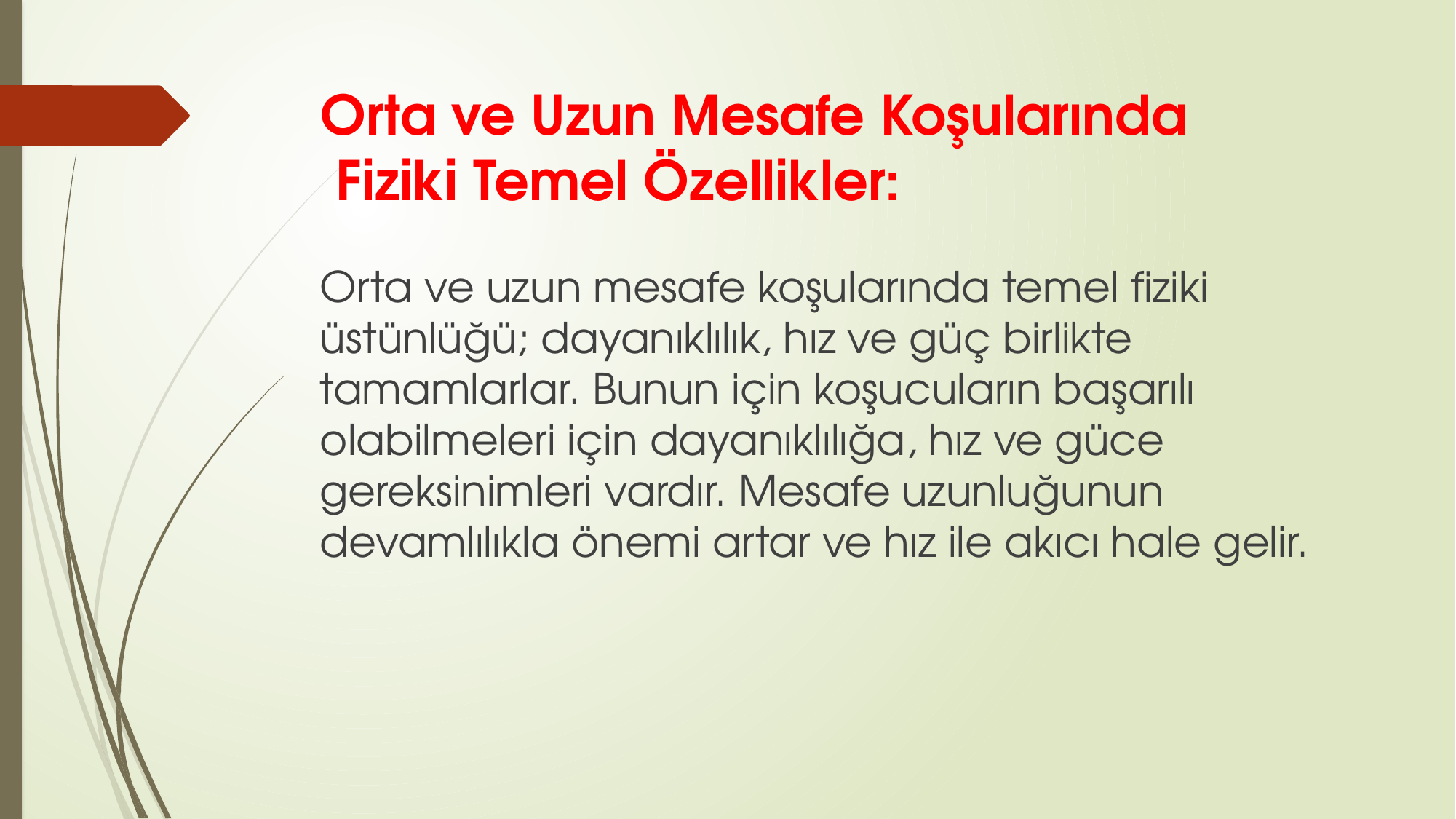

# Orta ve Uzun Mesafe Koşularında Fiziki Temel Özellikler:
Orta ve uzun mesafe koşularında temel fiziki üstünlüğü; dayanıklılık, hız ve güç birlikte tamamlarlar. Bunun için koşucuların başarılı olabilmeleri için dayanıklılığa, hız ve güce gereksinimleri vardır. Mesafe uzunluğunun devamlılıkla önemi artar ve hız ile akıcı hale gelir.